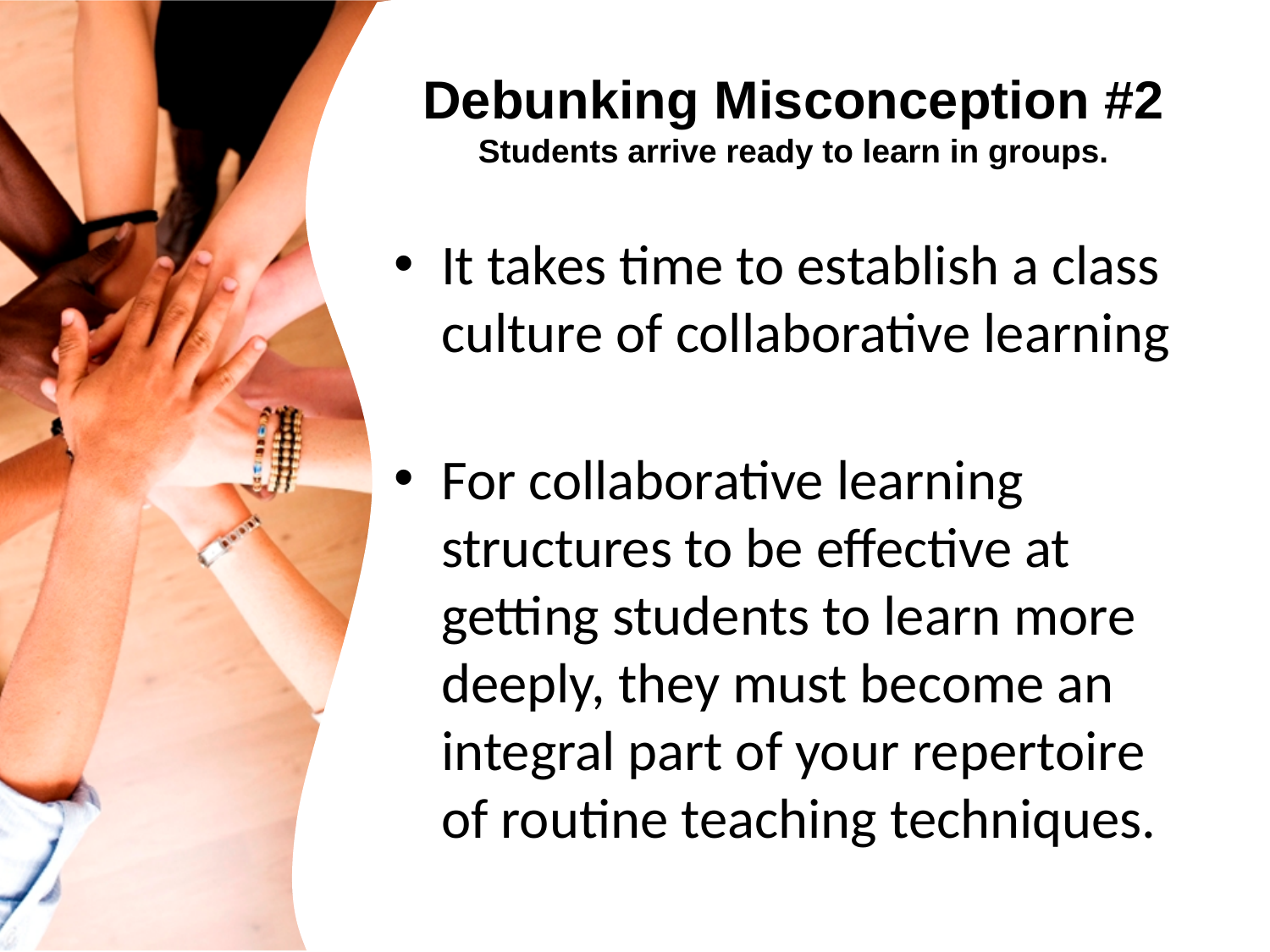

# Debunking Misconception #2 Students arrive ready to learn in groups.
It takes time to establish a class culture of collaborative learning
For collaborative learning structures to be effective at getting students to learn more deeply, they must become an integral part of your repertoire of routine teaching techniques.